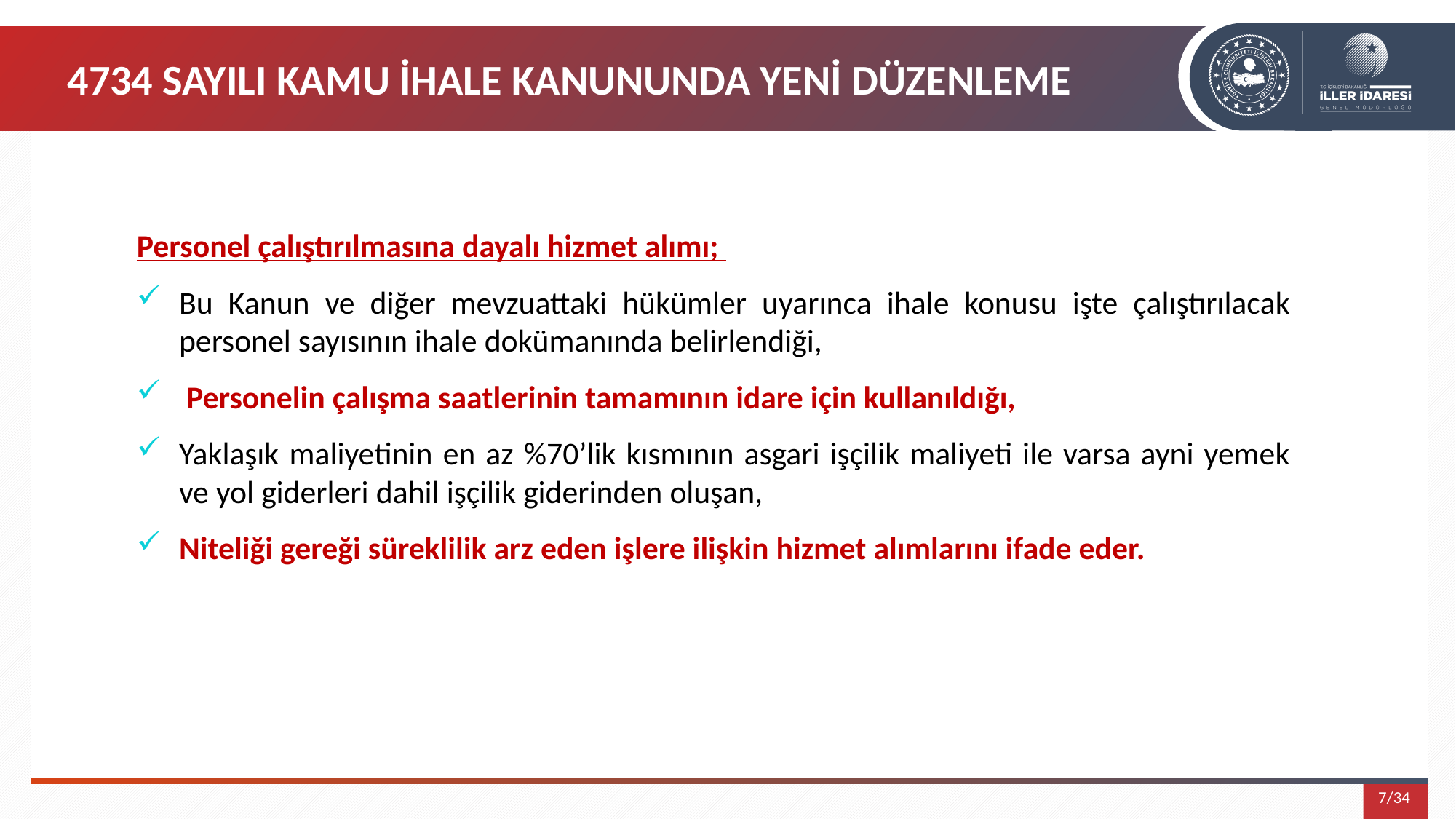

4734 SAYILI KAMU İHALE KANUNUNDA YENİ DÜZENLEME
Personel çalıştırılmasına dayalı hizmet alımı;
Bu Kanun ve diğer mevzuattaki hükümler uyarınca ihale konusu işte çalıştırılacak personel sayısının ihale dokümanında belirlendiği,
 Personelin çalışma saatlerinin tamamının idare için kullanıldığı,
Yaklaşık maliyetinin en az %70’lik kısmının asgari işçilik maliyeti ile varsa ayni yemek ve yol giderleri dahil işçilik giderinden oluşan,
Niteliği gereği süreklilik arz eden işlere ilişkin hizmet alımlarını ifade eder.